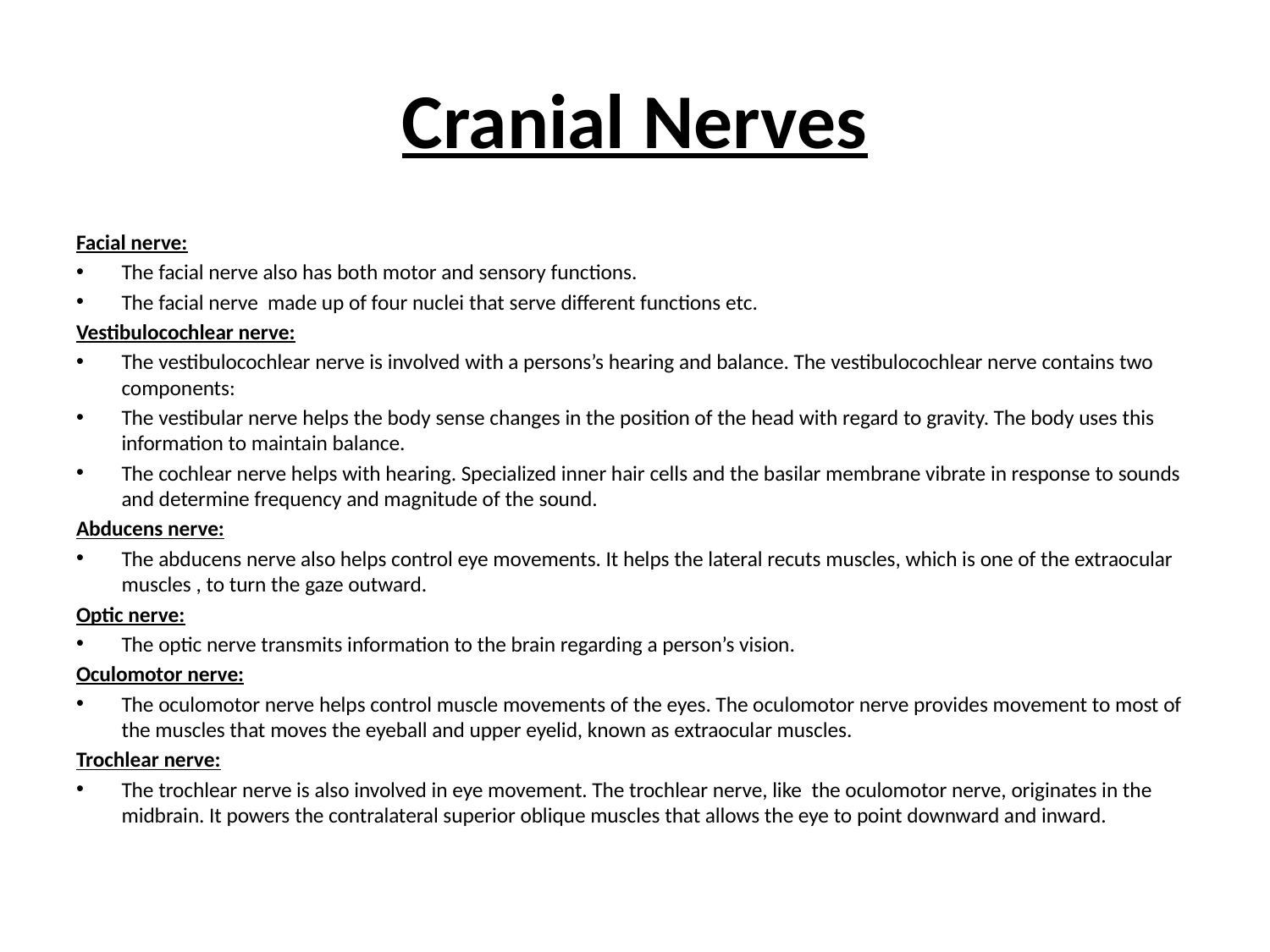

# Cranial Nerves
Facial nerve:
The facial nerve also has both motor and sensory functions.
The facial nerve  made up of four nuclei that serve different functions etc.
Vestibulocochlear nerve:
The vestibulocochlear nerve is involved with a persons’s hearing and balance. The vestibulocochlear nerve contains two components:
The vestibular nerve helps the body sense changes in the position of the head with regard to gravity. The body uses this information to maintain balance.
The cochlear nerve helps with hearing. Specialized inner hair cells and the basilar membrane vibrate in response to sounds and determine frequency and magnitude of the sound.
Abducens nerve:
The abducens nerve also helps control eye movements. It helps the lateral recuts muscles, which is one of the extraocular muscles , to turn the gaze outward.
Optic nerve:
The optic nerve transmits information to the brain regarding a person’s vision.
Oculomotor nerve:
The oculomotor nerve helps control muscle movements of the eyes. The oculomotor nerve provides movement to most of the muscles that moves the eyeball and upper eyelid, known as extraocular muscles.
Trochlear nerve:
The trochlear nerve is also involved in eye movement. The trochlear nerve, like  the oculomotor nerve, originates in the midbrain. It powers the contralateral superior oblique muscles that allows the eye to point downward and inward.